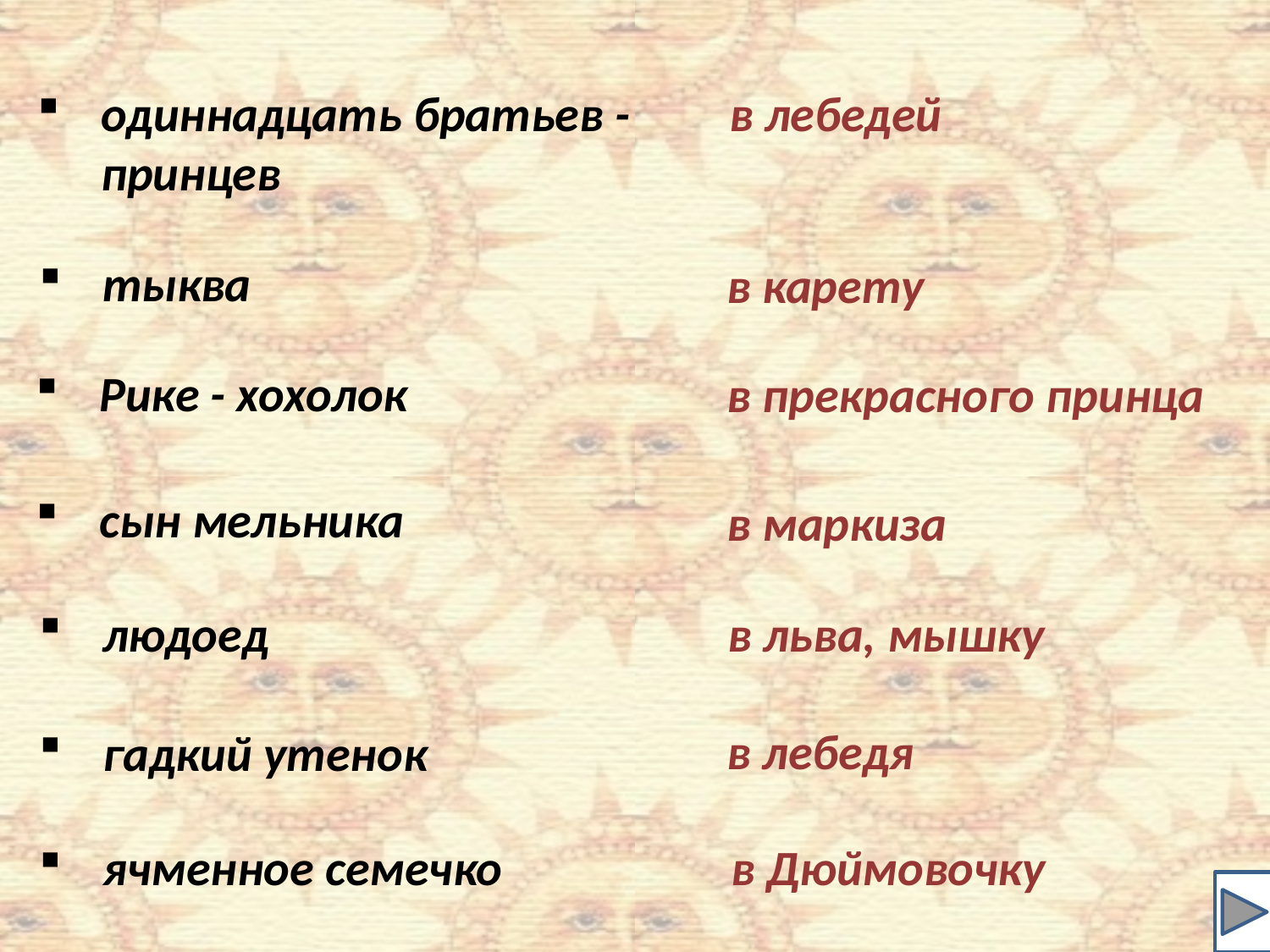

одиннадцать братьев - принцев
в лебедей
тыква
в карету
Рике - хохолок
в прекрасного принца
сын мельника
в маркиза
людоед
в льва, мышку
в лебедя
гадкий утенок
ячменное семечко
в Дюймовочку